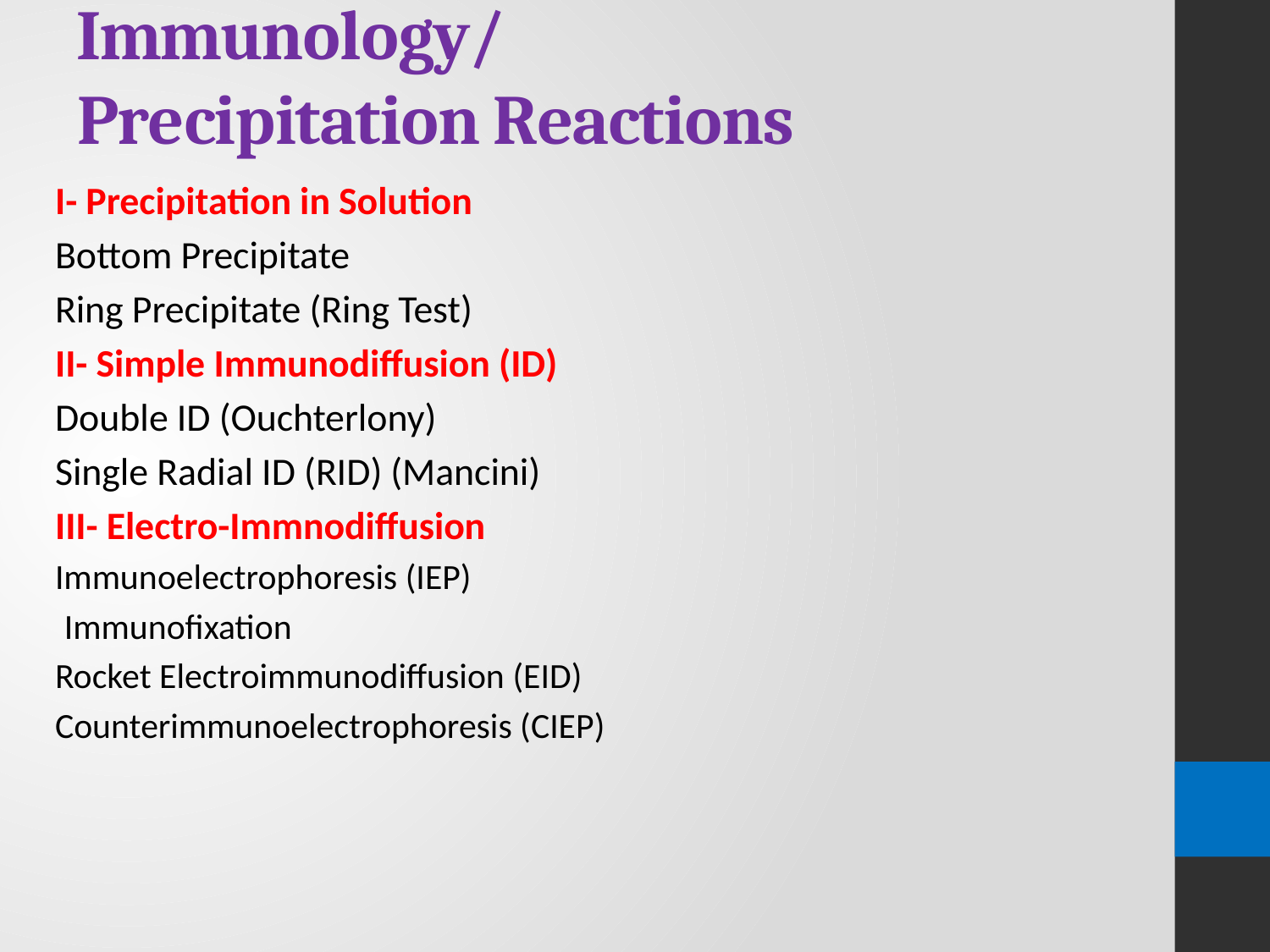

# Immunology/ Precipitation Reactions
 I- Precipitation in Solution
Bottom Precipitate
Ring Precipitate (Ring Test)
II- Simple Immunodiffusion (ID)
Double ID (Ouchterlony)
Single Radial ID (RID) (Mancini)
III- Electro-Immnodiffusion
Immunoelectrophoresis (IEP)
Immunofixation
Rocket Electroimmunodiffusion (EID)
Counterimmunoelectrophoresis (CIEP)